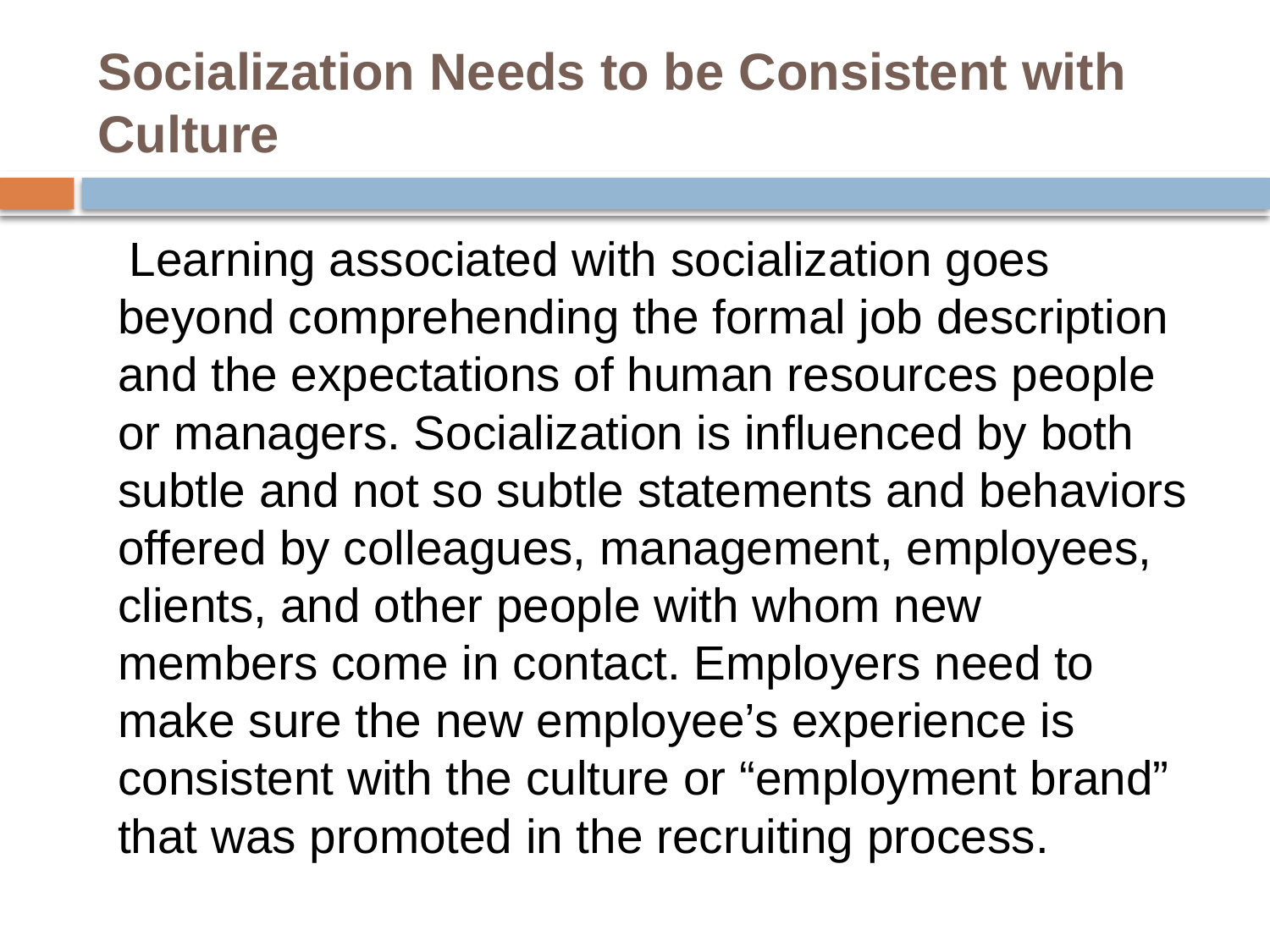

# Socialization Needs to be Consistent with Culture
    Learning associated with socialization goes beyond comprehending the formal job description and the expectations of human resources people or managers. Socialization is influenced by both subtle and not so subtle statements and behaviors offered by colleagues, management, employees, clients, and other people with whom new members come in contact. Employers need to make sure the new employee’s experience is consistent with the culture or “employment brand” that was promoted in the recruiting process.